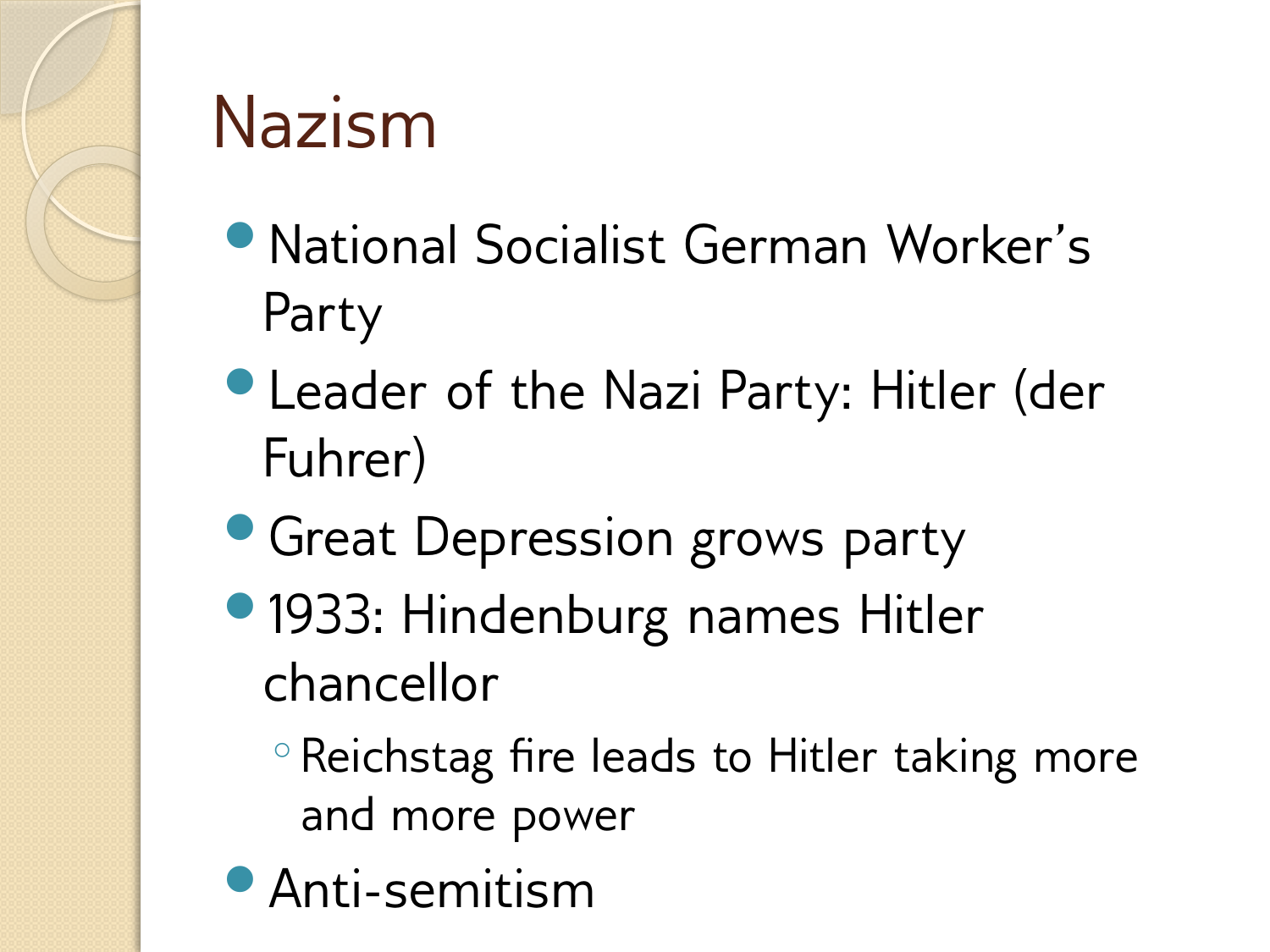

# Nazism
National Socialist German Worker’s Party
Leader of the Nazi Party: Hitler (der Fuhrer)
Great Depression grows party
1933: Hindenburg names Hitler chancellor
Reichstag fire leads to Hitler taking more and more power
Anti-semitism